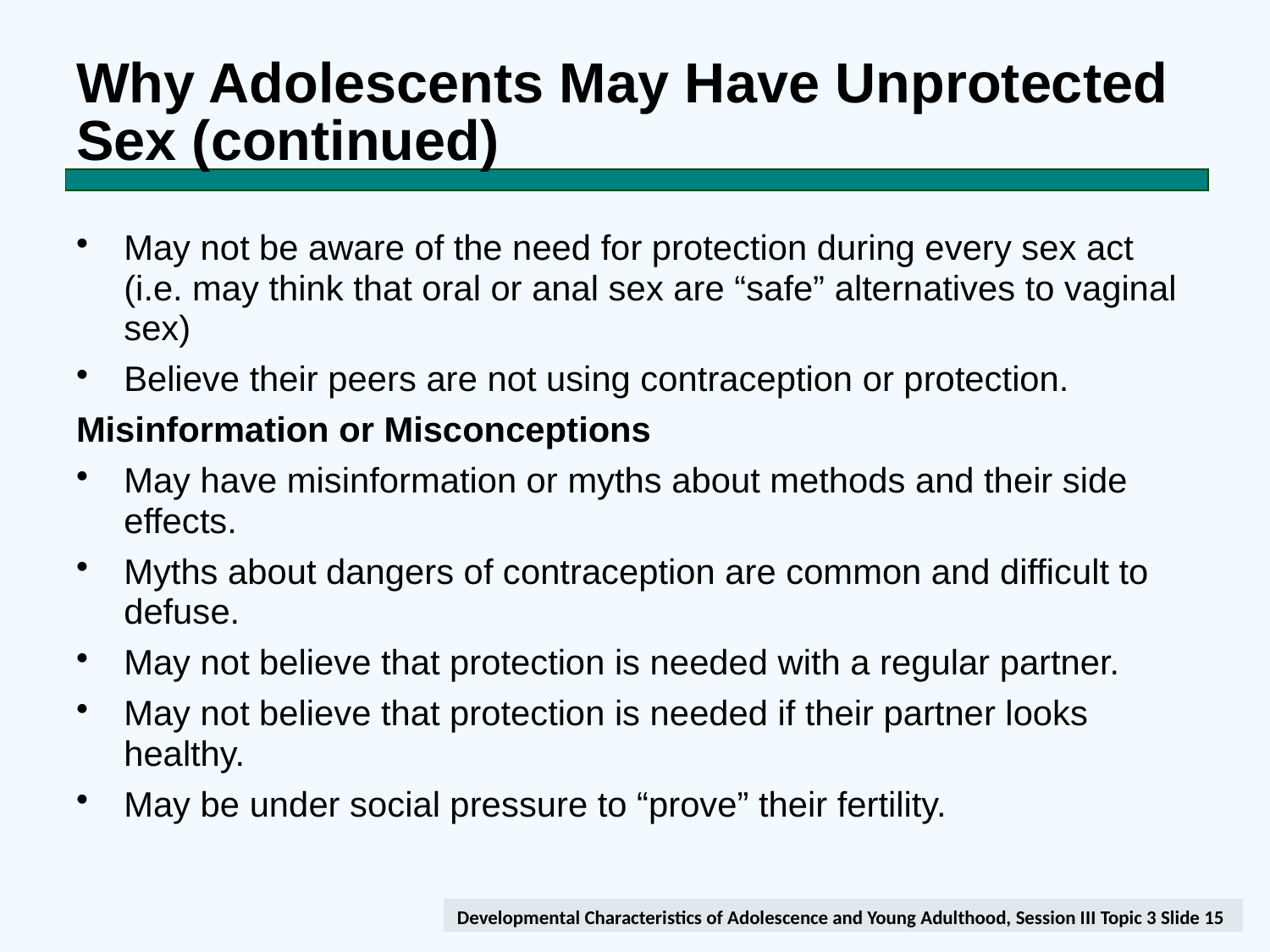

# Why Adolescents May Have Unprotected Sex (continued)
May not be aware of the need for protection during every sex act (i.e. may think that oral or anal sex are “safe” alternatives to vaginal sex)
Believe their peers are not using contraception or protection.
Misinformation or Misconceptions
May have misinformation or myths about methods and their side effects.
Myths about dangers of contraception are common and difficult to defuse.
May not believe that protection is needed with a regular partner.
May not believe that protection is needed if their partner looks healthy.
May be under social pressure to “prove” their fertility.

Developmental Characteristics of Adolescence and Young Adulthood, Session III Topic 3 Slide 15